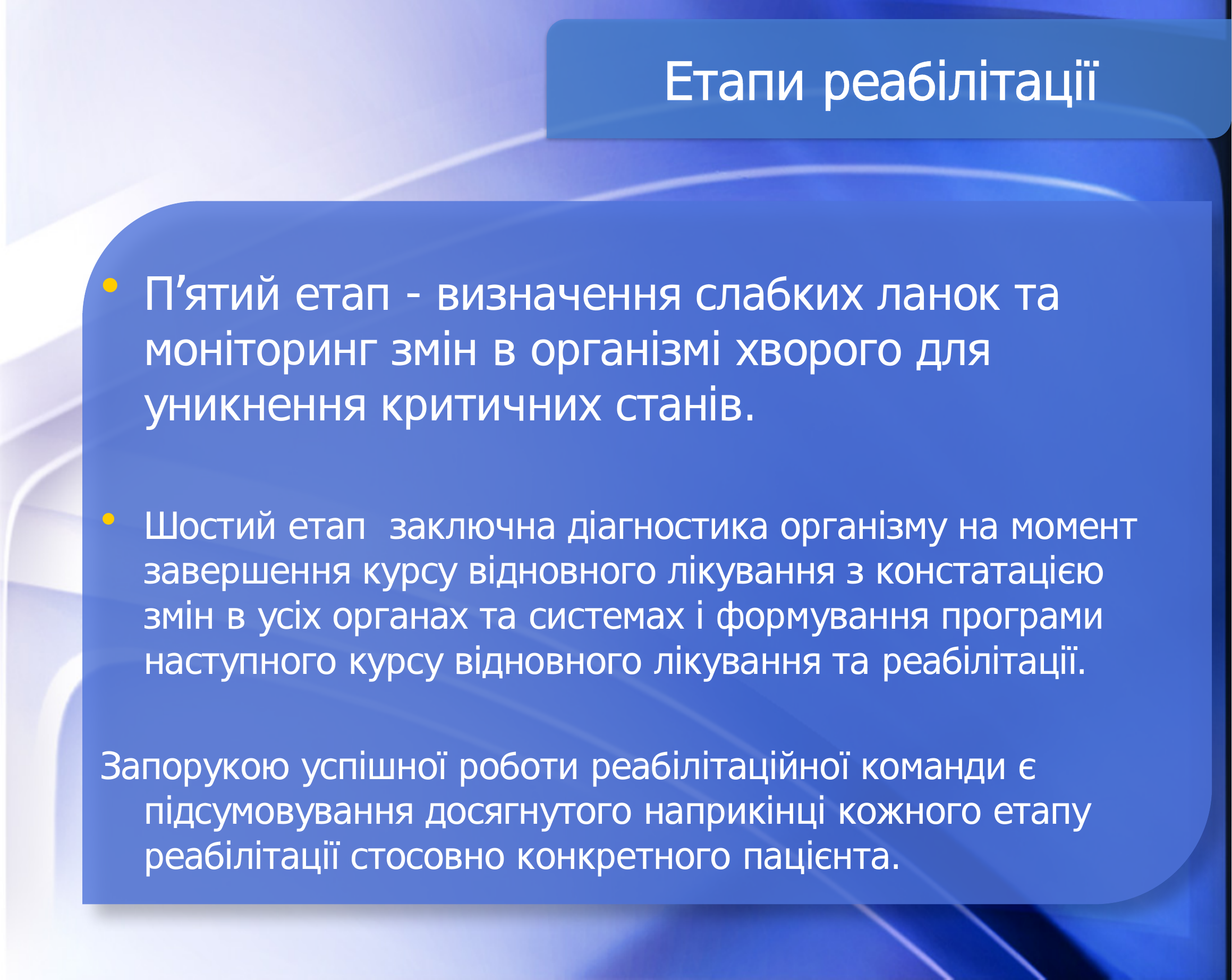

Етапи реабілітації

П’ятий етап - визначення слабких ланок та монiторинг змiн в органiзмi хворого для уникнення критичних станiв.

Шостий етап  заключна дiагностика органiзму на момент завершення курсу вiдновного лiкування з констатацiєю змiн в усiх органах та системах i формування програми наступного курсу вiдновного лiкування та реабiлiтацiї.

Запорукою успiшної роботи реабiлiтацiйної команди є пiдсумовування досягнутого наприкiнцi кожного етапу реабiлiтацiї стосовно конкретного пацiєнта.